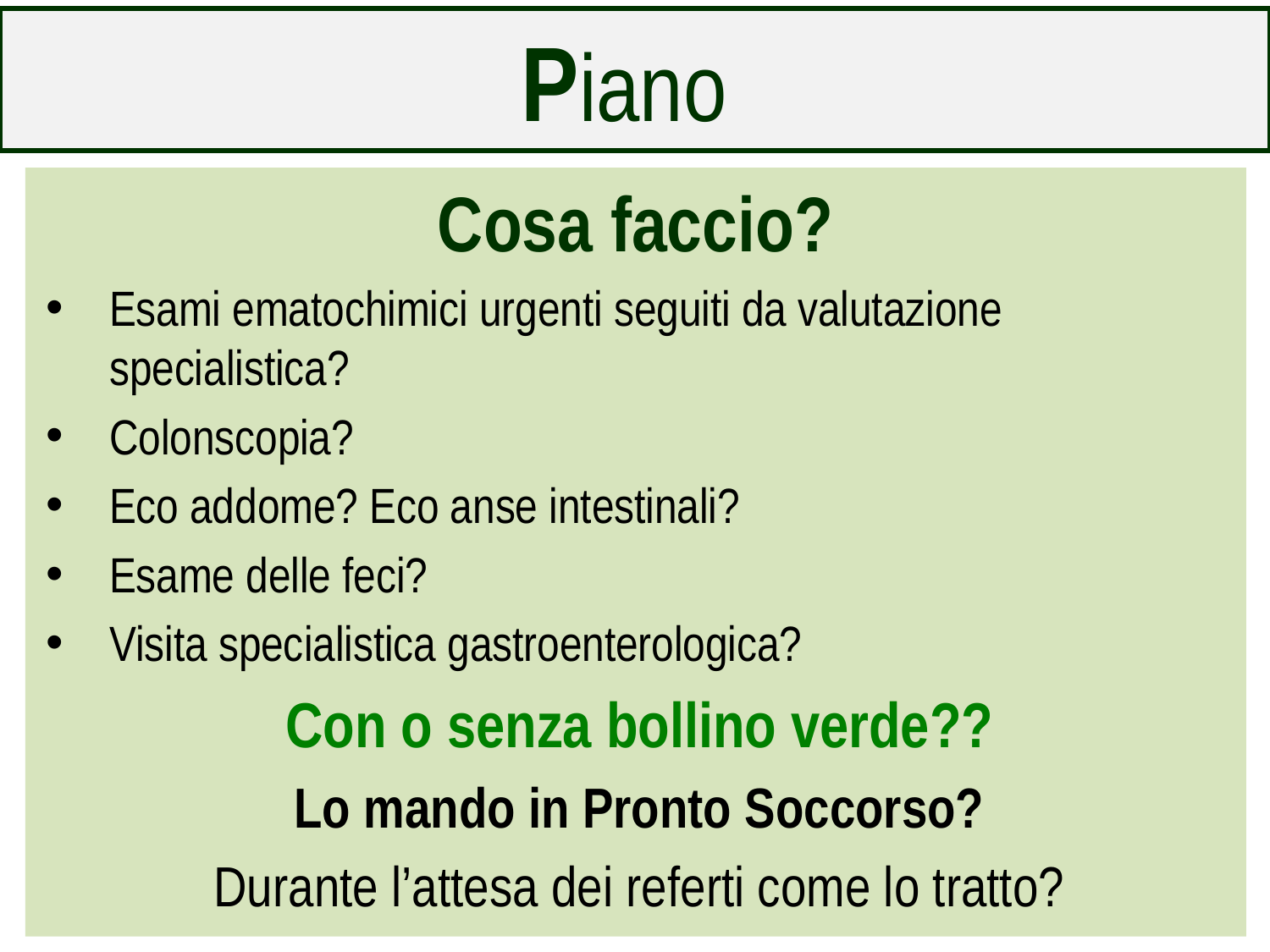

# Piano
Cosa faccio?
Esami ematochimici urgenti seguiti da valutazione specialistica?
Colonscopia?
Eco addome? Eco anse intestinali?
Esame delle feci?
Visita specialistica gastroenterologica?
Con o senza bollino verde??
Lo mando in Pronto Soccorso?
Durante l’attesa dei referti come lo tratto?